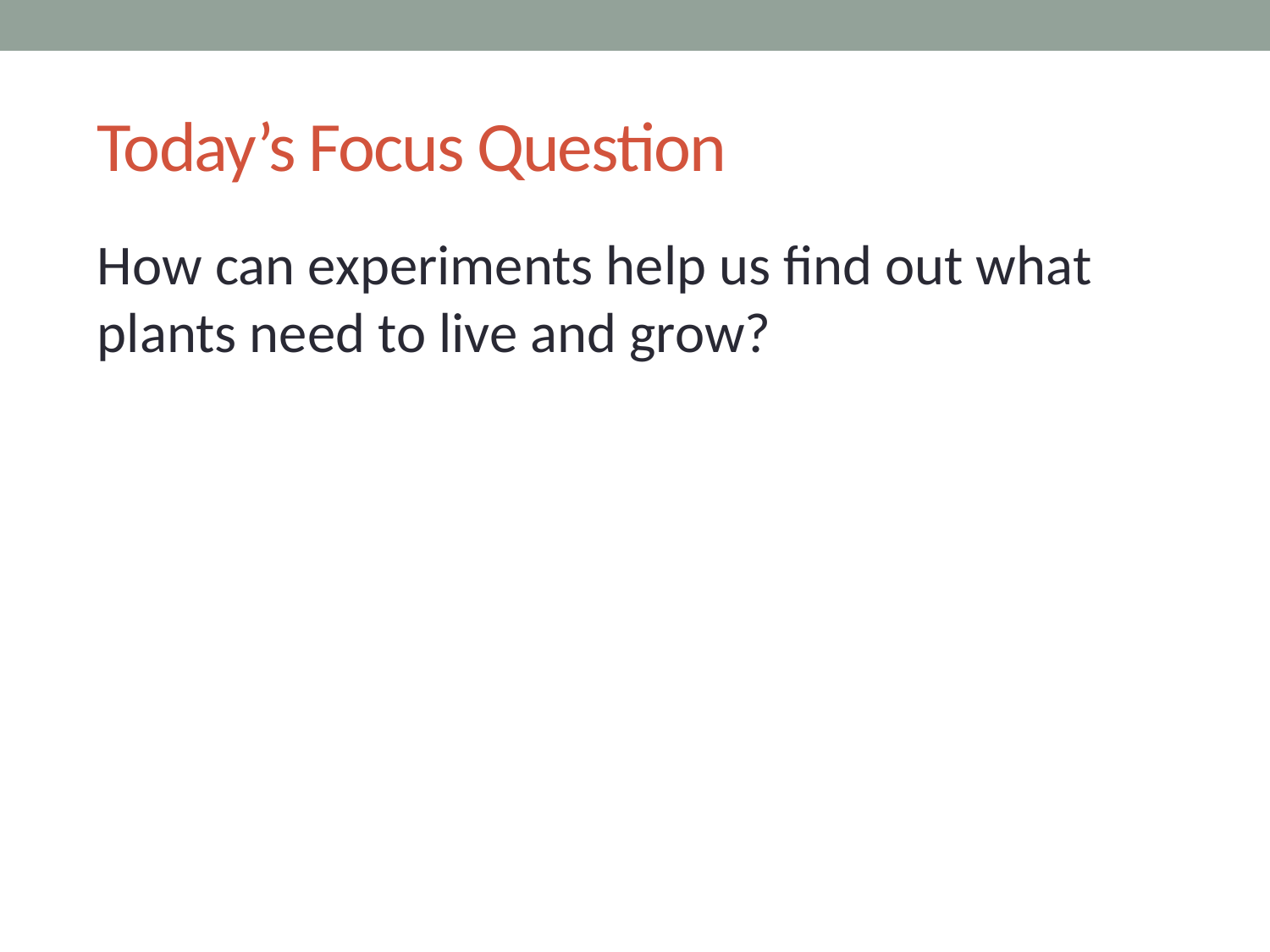

# Today’s Focus Question
How can experiments help us find out what plants need to live and grow?